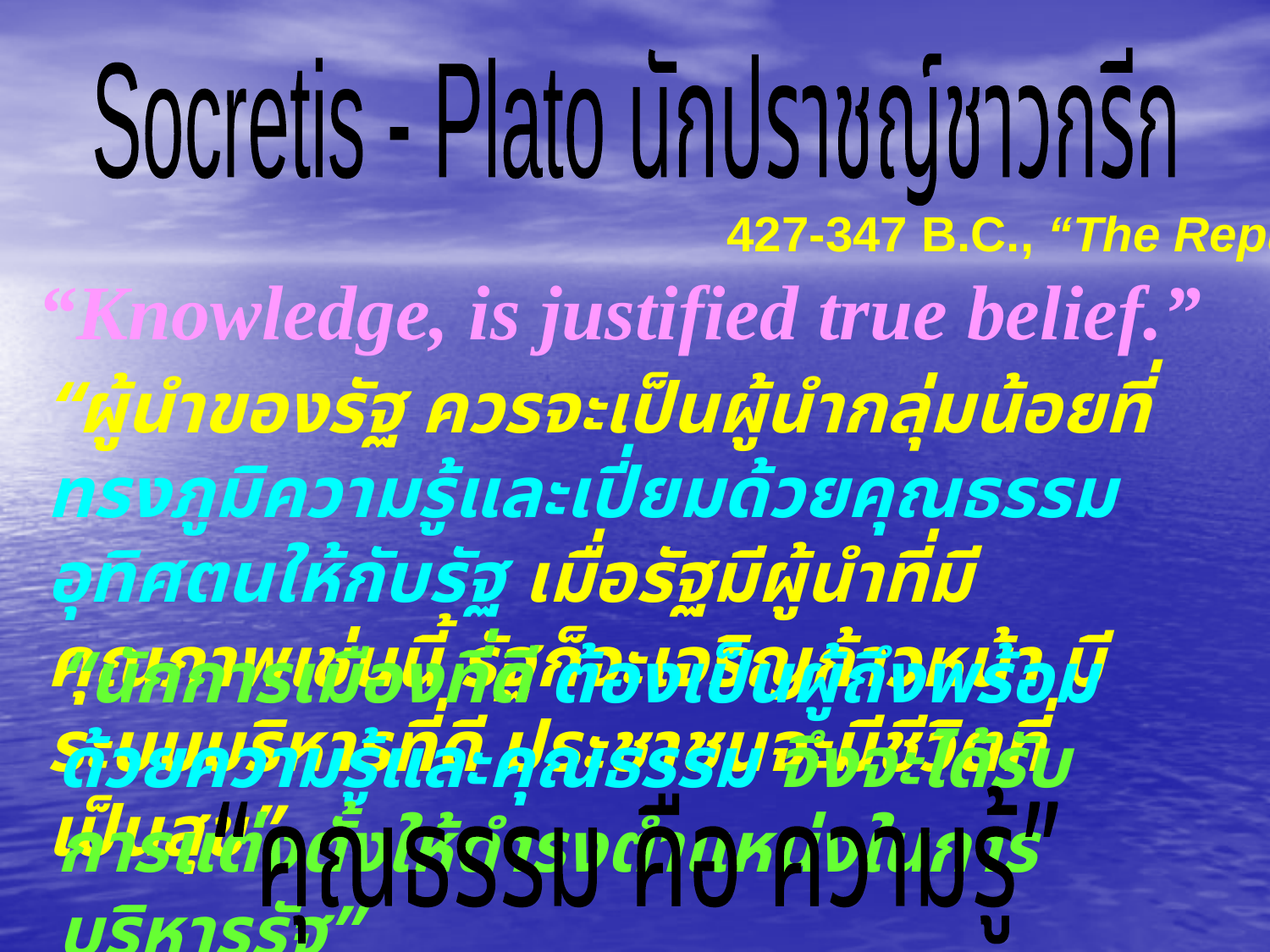

Socretis - Plato นักปราชญ์ชาวกรีก
427-347 B.C., “The Republic”

“Knowledge, is justified true belief.”
“ผู้นำของรัฐ ควรจะเป็นผู้นำกลุ่มน้อยที่ ทรงภูมิความรู้และเปี่ยมด้วยคุณธรรม อุทิศตนให้กับรัฐ เมื่อรัฐมีผู้นำที่มีคุณภาพเช่นนี้ รัฐก็จะเจริญก้าวหน้า มีระบบบริหารที่ดี ประชาชนจะมีชีวิตที่เป็นสุข”
“นักการเมืองที่ดี ต้องเป็นผู้ถึงพร้อมด้วยความรู้และคุณธรรม จึงจะได้รับการแต่งตั้งให้ดำรงตำแหน่งในการบริหารรัฐ”
“คุณธรรม คือ ความรู้”